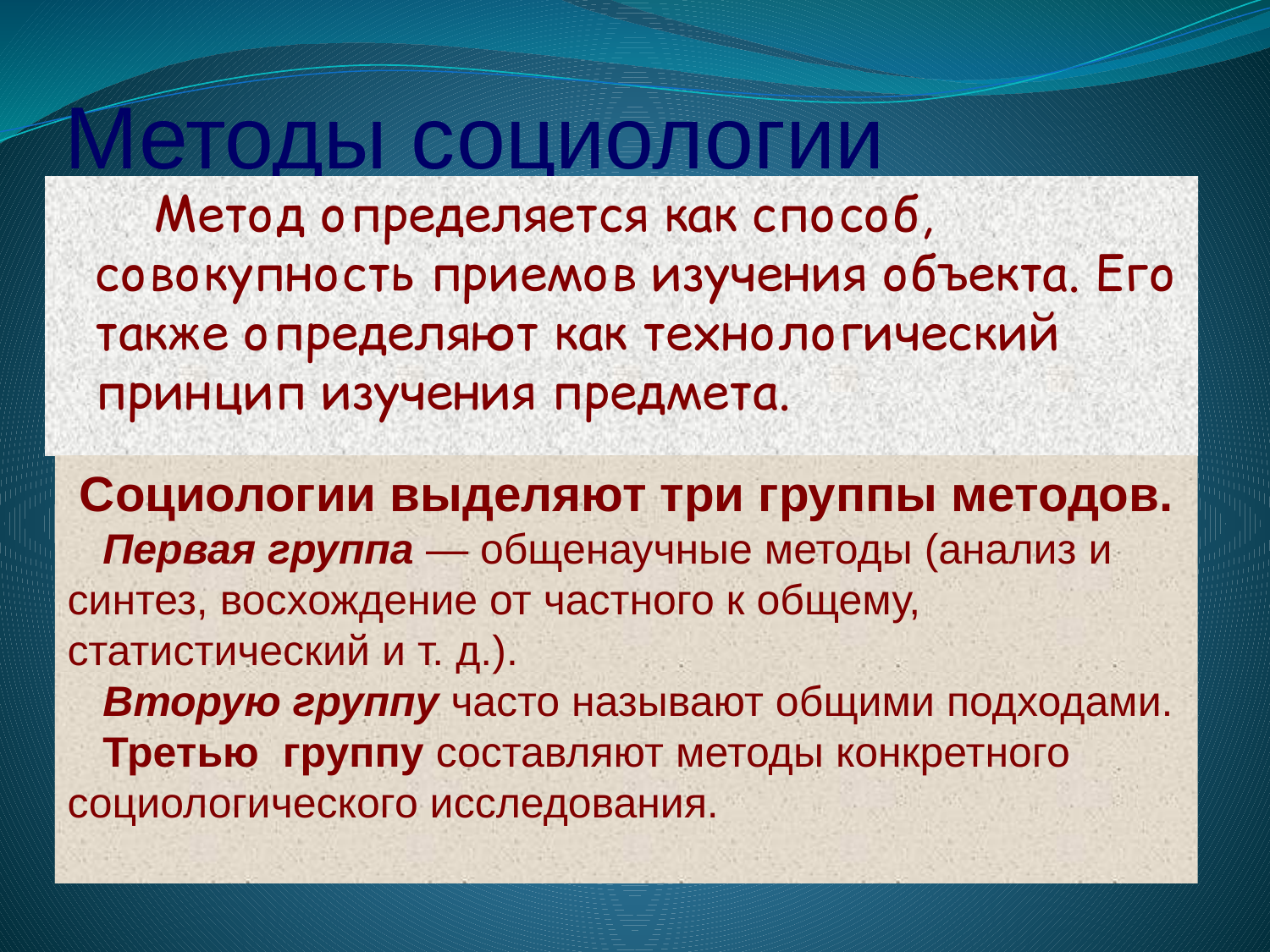

# Методы социологии
       Метод определяется как способ, совокупность приемов изучения объекта. Его также определяют как технологический принцип изучения предмета.

Социологии выделяют три группы методов.
   Первая группа — общенаучные методы (анализ и синтез, восхождение от частного к общему, статистический и т. д.).
   Вторую группу часто называют общими подходами.
   Третью  группу составляют методы конкретного социологического исследования.